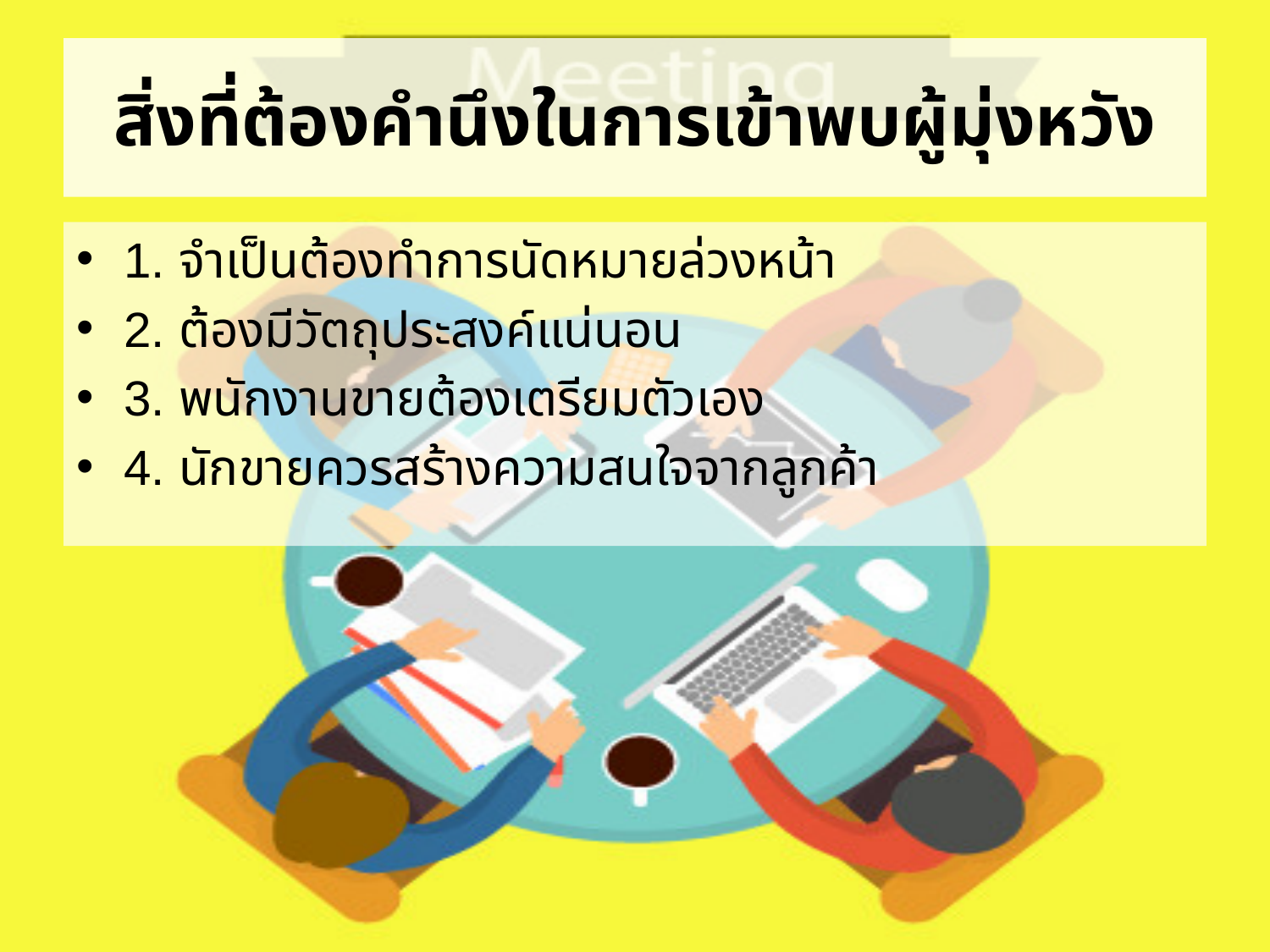

# สิ่งที่ต้องคำนึงในการเข้าพบผู้มุ่งหวัง
1. จำเป็นต้องทำการนัดหมายล่วงหน้า
2. ต้องมีวัตถุประสงค์แน่นอน
3. พนักงานขายต้องเตรียมตัวเอง
4. นักขายควรสร้างความสนใจจากลูกค้า